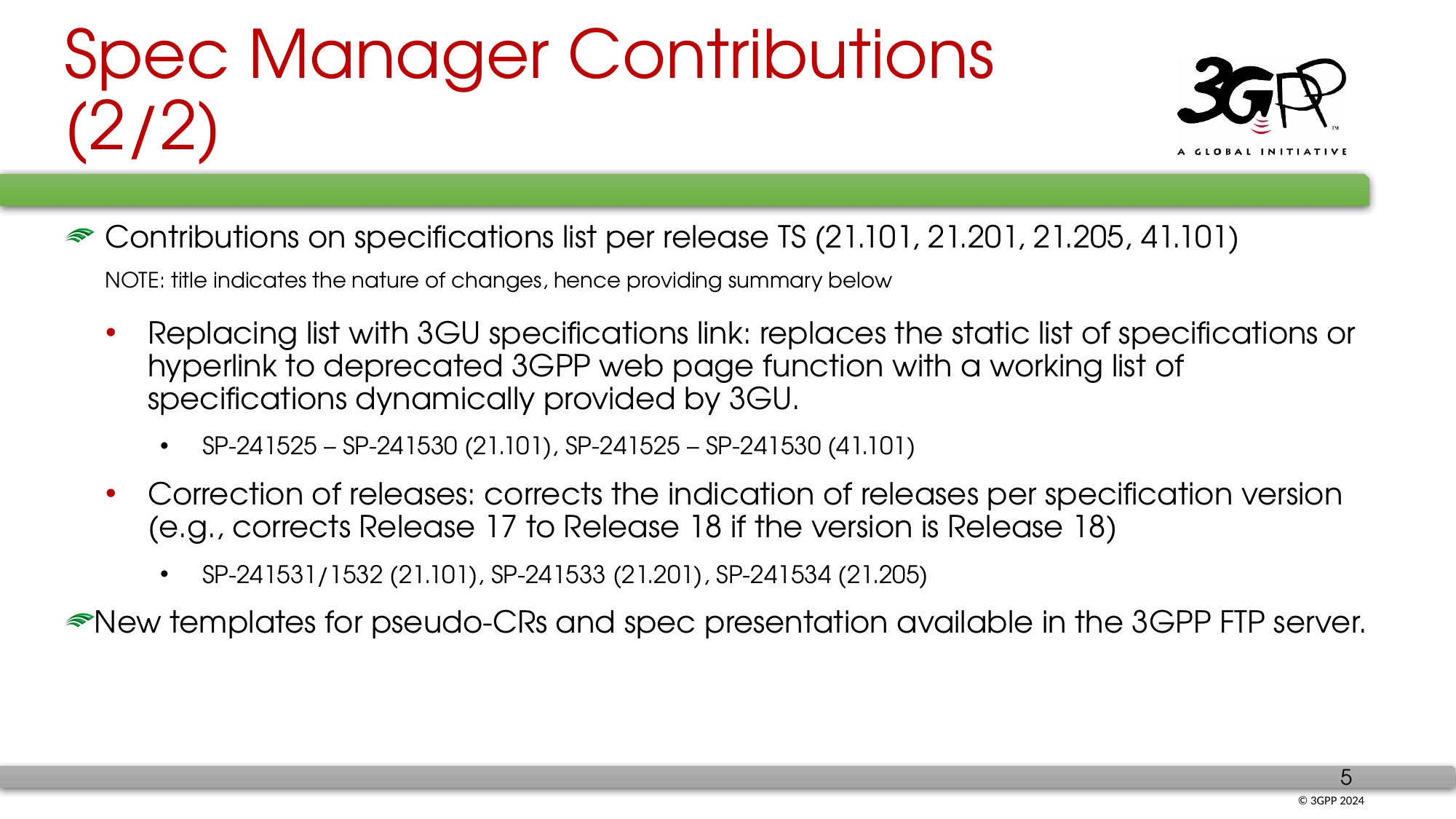

# Spec Manager Contributions (2/2)
Contributions on specifications list per release TS (21.101, 21.201, 21.205, 41.101)
NOTE: title indicates the nature of changes, hence providing summary below
Replacing list with 3GU specifications link: replaces the static list of specifications or hyperlink to deprecated 3GPP web page function with a working list of specifications dynamically provided by 3GU.
SP-241525 – SP-241530 (21.101), SP-241525 – SP-241530 (41.101)
Correction of releases: corrects the indication of releases per specification version (e.g., corrects Release 17 to Release 18 if the version is Release 18)
SP-241531/1532 (21.101), SP-241533 (21.201), SP-241534 (21.205)
New templates for pseudo-CRs and spec presentation available in the 3GPP FTP server.